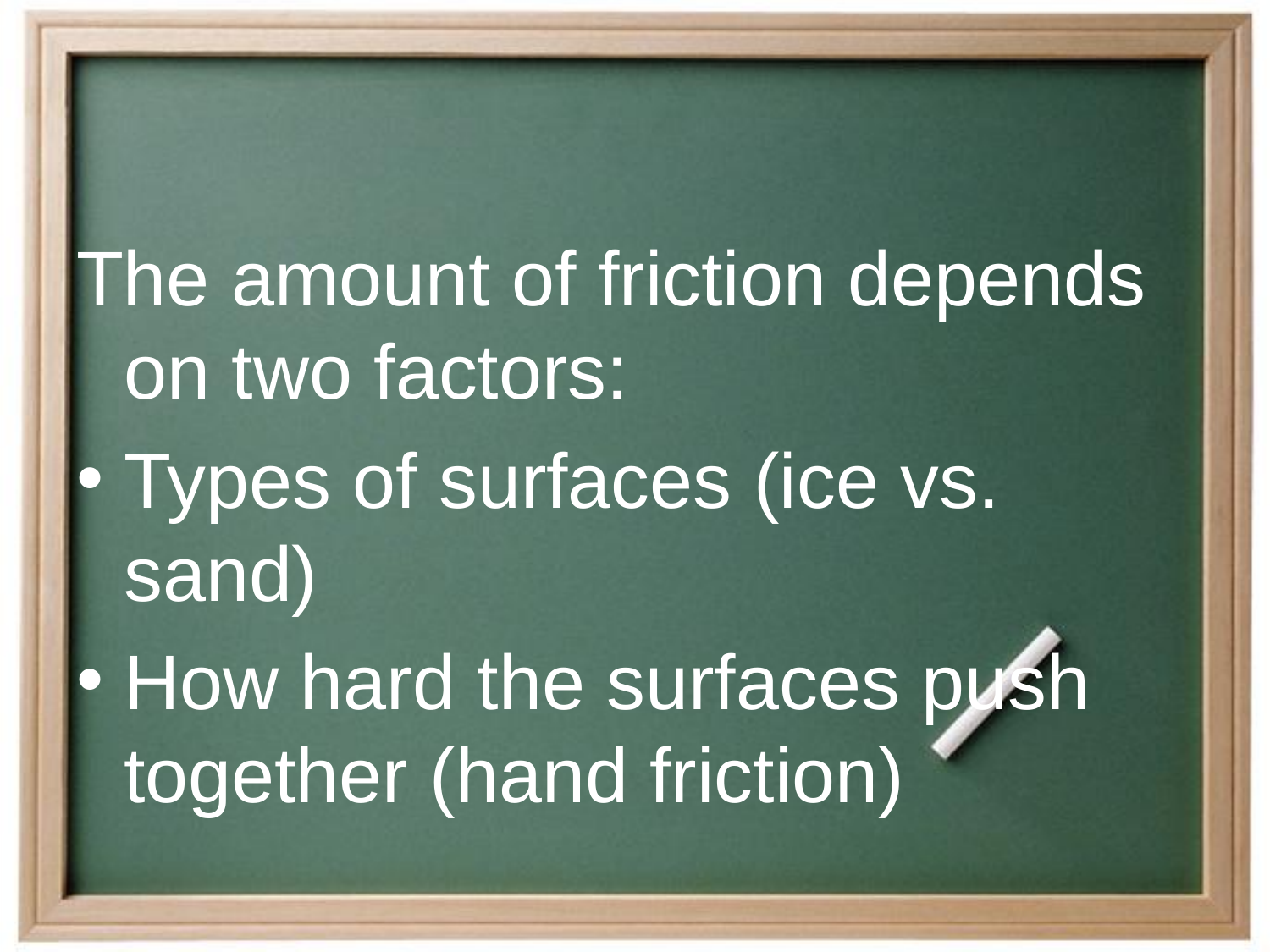

#
The amount of friction depends on two factors:
Types of surfaces (ice vs. sand)
How hard the surfaces push together (hand friction)